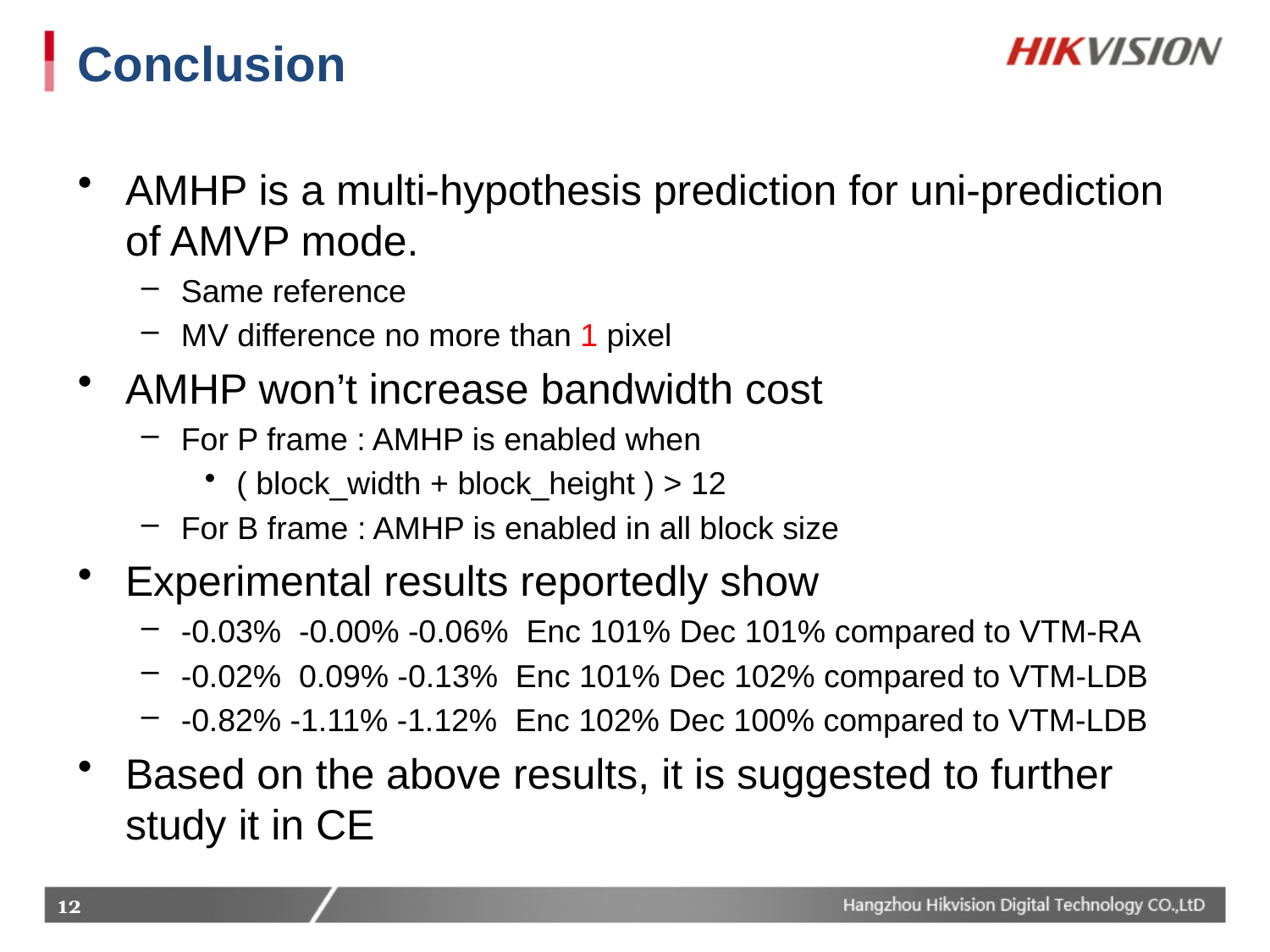

# Conclusion
AMHP is a multi-hypothesis prediction for uni-prediction of AMVP mode.
Same reference
MV difference no more than 1 pixel
AMHP won’t increase bandwidth cost
For P frame : AMHP is enabled when
( block_width + block_height ) > 12
For B frame : AMHP is enabled in all block size
Experimental results reportedly show
-0.03%  -0.00% -0.06%  Enc 101% Dec 101% compared to VTM-RA
-0.02%  0.09% -0.13%  Enc 101% Dec 102% compared to VTM-LDB
-0.82% -1.11% -1.12%  Enc 102% Dec 100% compared to VTM-LDB
Based on the above results, it is suggested to further study it in CE

12